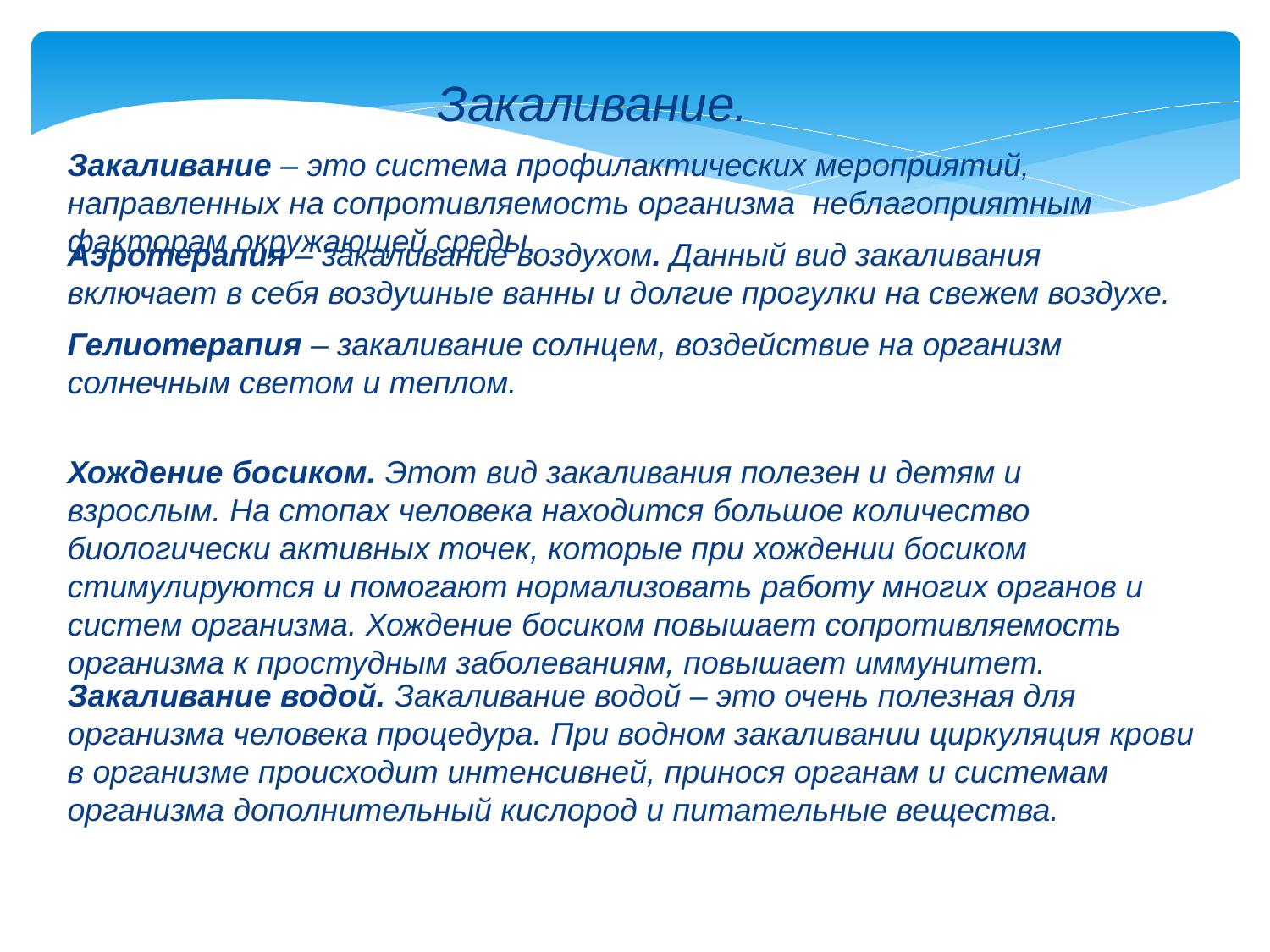

Закаливание.
Закаливание – это система профилактических мероприятий, направленных на сопротивляемость организма  неблагоприятным факторам окружающей среды.
Аэротерапия – закаливание воздухом. Данный вид закаливания включает в себя воздушные ванны и долгие прогулки на свежем воздухе.
Гелиотерапия – закаливание солнцем, воздействие на организм солнечным светом и теплом.
Хождение босиком. Этот вид закаливания полезен и детям и взрослым. На стопах человека находится большое количество биологически активных точек, которые при хождении босиком стимулируются и помогают нормализовать работу многих органов и систем организма. Хождение босиком повышает сопротивляемость организма к простудным заболеваниям, повышает иммунитет.
Закаливание водой. Закаливание водой – это очень полезная для организма человека процедура. При водном закаливании циркуляция крови в организме происходит интенсивней, принося органам и системам организма дополнительный кислород и питательные вещества.